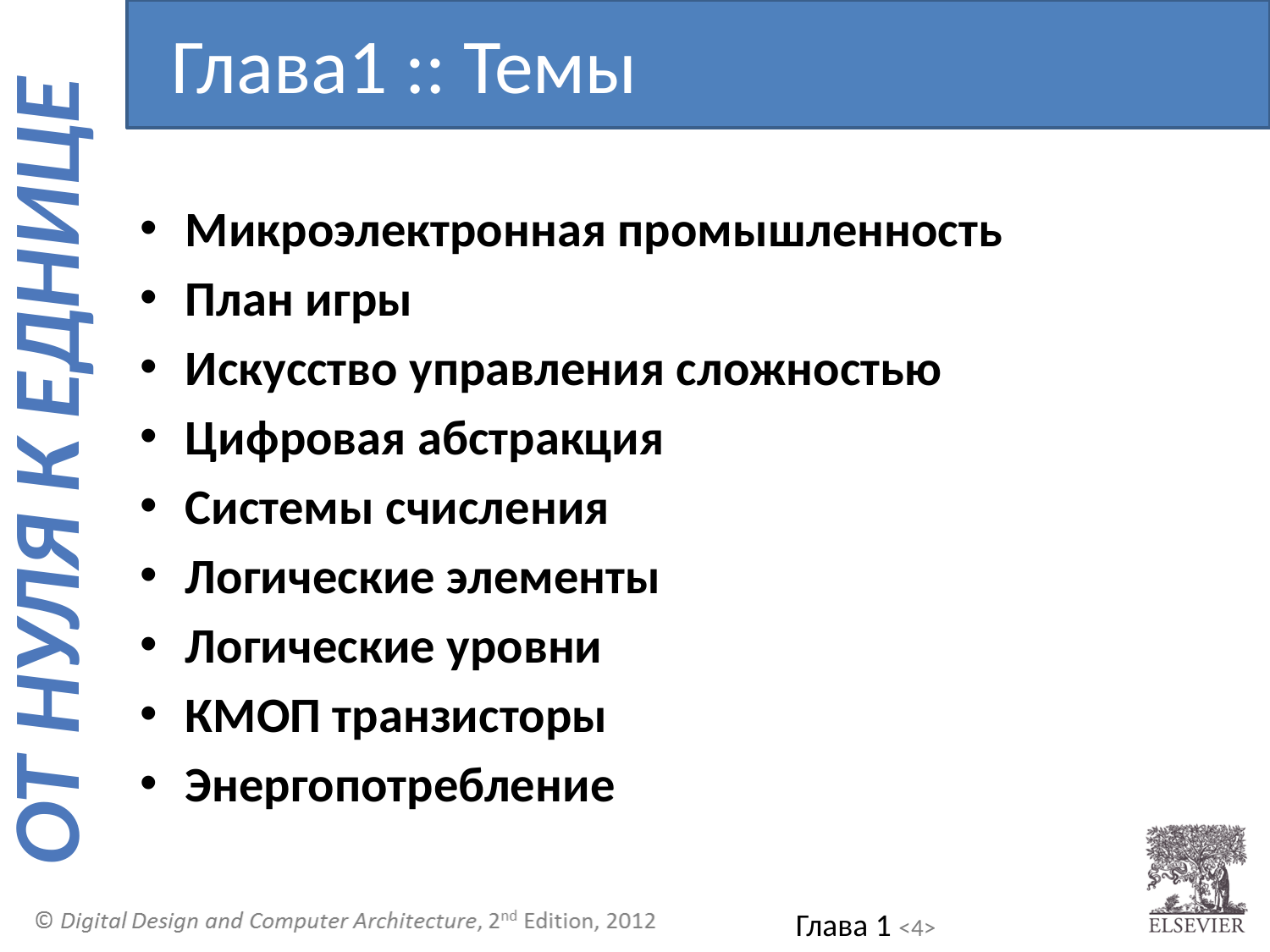

Глава1 :: Темы
Микроэлектронная промышленность
План игры
Искусство управления сложностью
Цифровая абстракция
Системы счисления
Логические элементы
Логические уровни
КМОП транзисторы
Энергопотребление